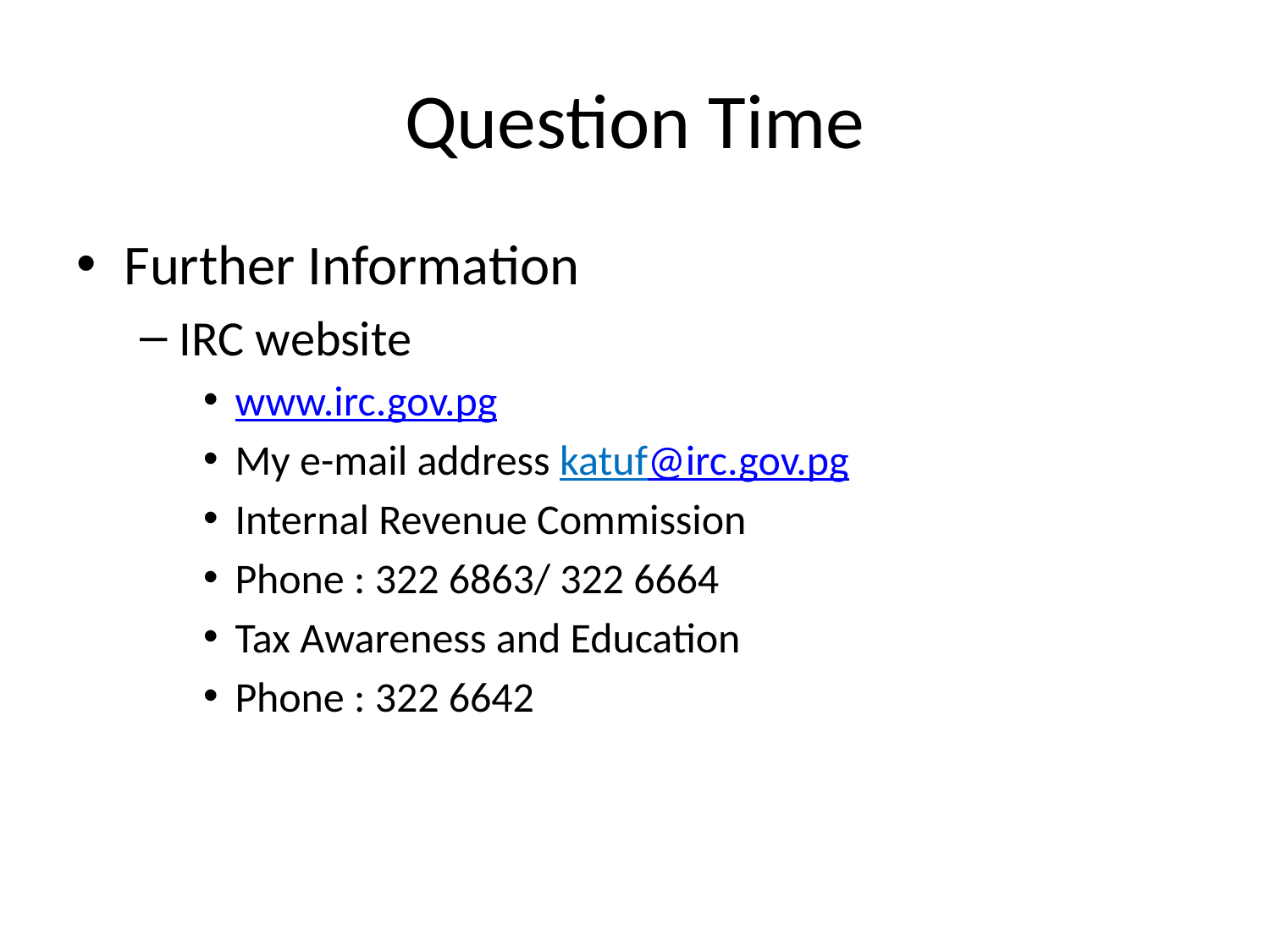

# Question Time
Further Information
IRC website
www.irc.gov.pg
My e-mail address katuf@irc.gov.pg
Internal Revenue Commission
Phone : 322 6863/ 322 6664
Tax Awareness and Education
Phone : 322 6642